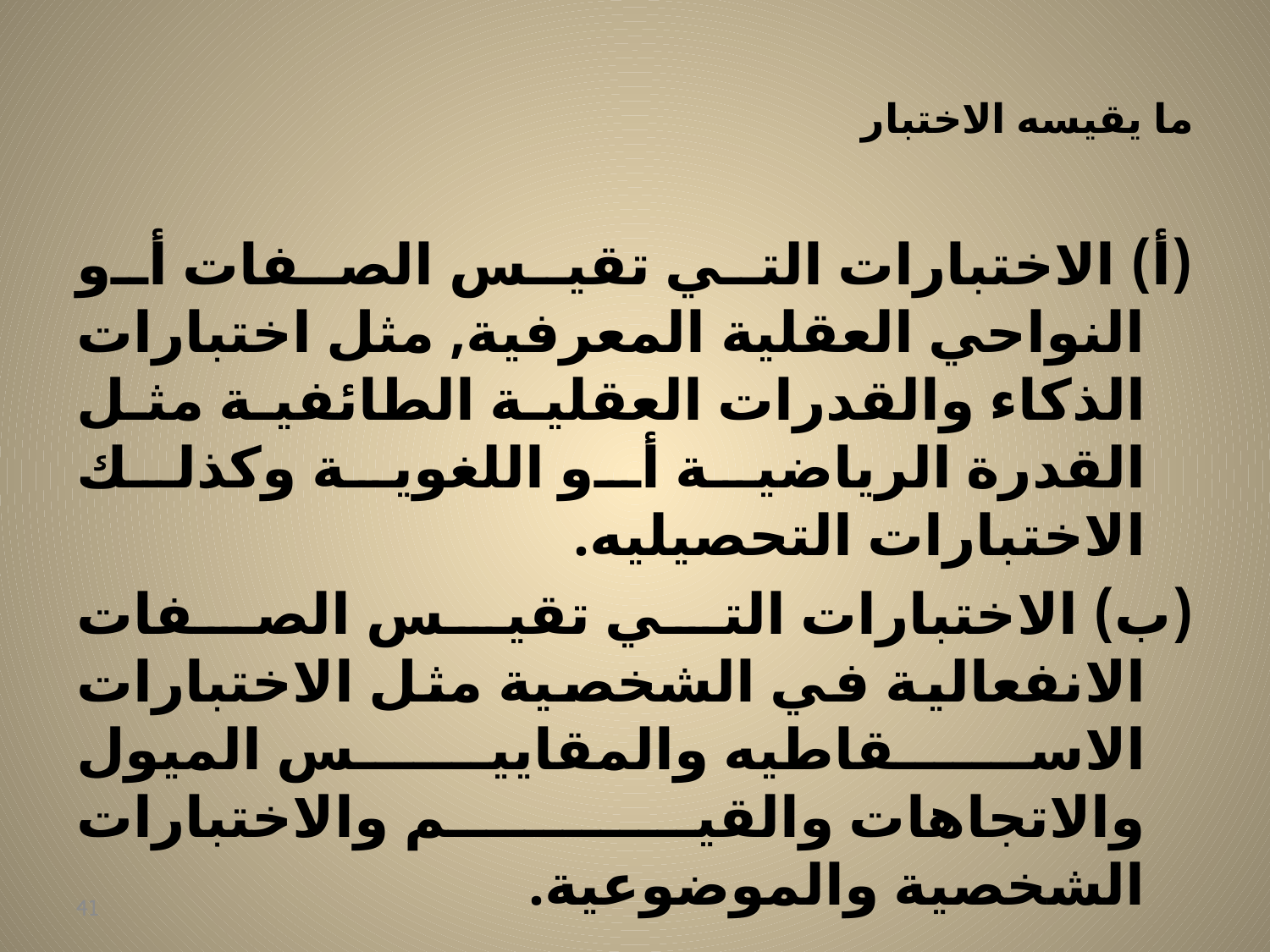

# ما يقيسه الاختبار
(أ) الاختبارات التي تقيس الصفات أو النواحي العقلية المعرفية, مثل اختبارات الذكاء والقدرات العقلية الطائفية مثل القدرة الرياضية أو اللغوية وكذلك الاختبارات التحصيليه.
(ب) الاختبارات التي تقيس الصفات الانفعالية في الشخصية مثل الاختبارات الاسقاطيه والمقاييس الميول والاتجاهات والقيم والاختبارات الشخصية والموضوعية.

41